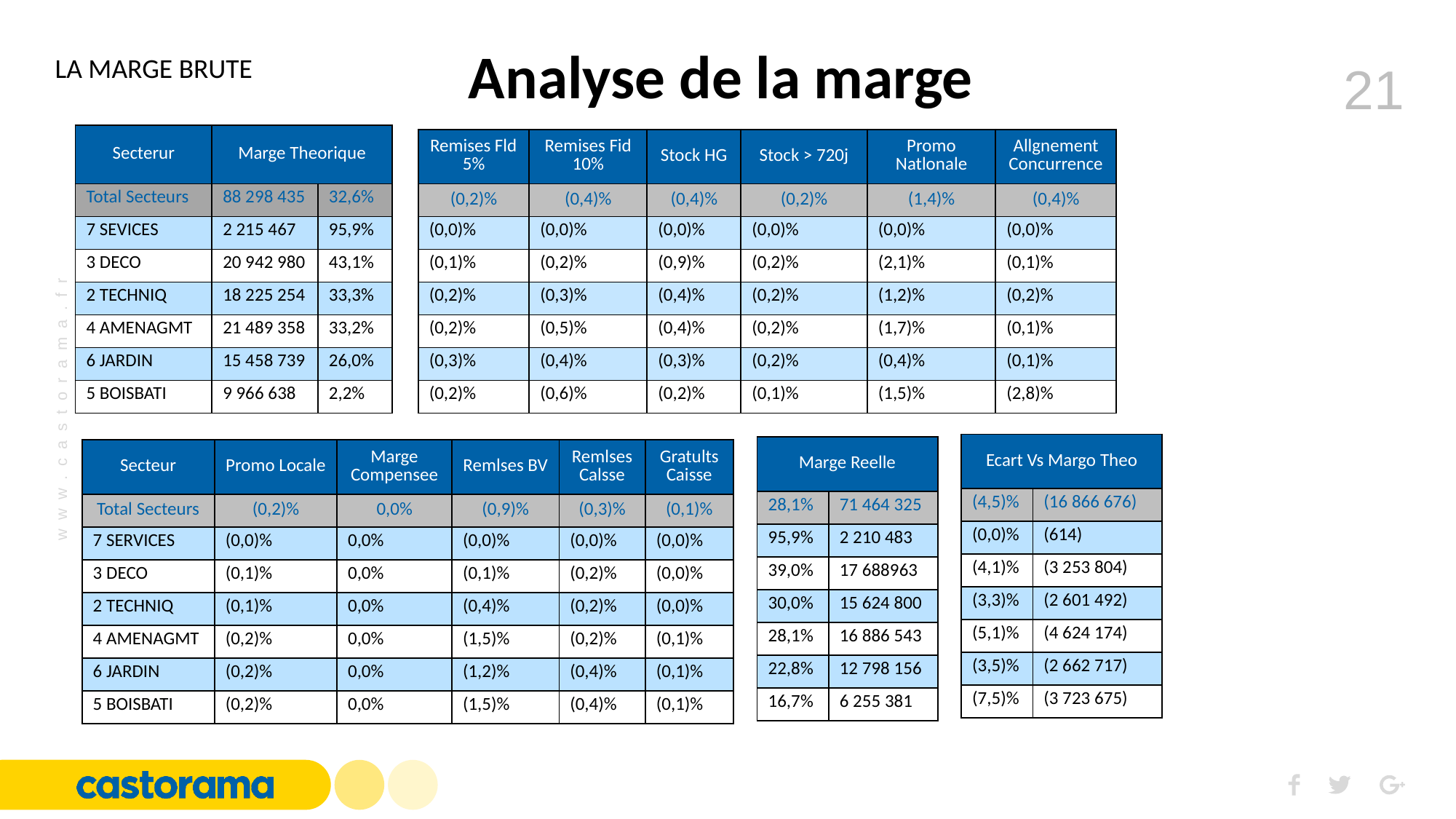

Analyse de la marge
LA MARGE BRUTE
| Secterur | Marge Theorique |  |
| --- | --- | --- |
| Total Secteurs | 88 298 435 | 32,6% |
| 7 SEVICES | 2 215 467 | 95,9% |
| 3 DECO | 20 942 980 | 43,1% |
| 2 TECHNIQ | 18 225 254 | 33,3% |
| 4 AMENAGMT | 21 489 358 | 33,2% |
| 6 JARDIN | 15 458 739 | 26,0% |
| 5 BOISBATI | 9 966 638 | 2,2% |
| Remises Fld 5% | Remises Fid 10% | Stock HG | Stock > 720j | Promo Natlonale | Allgnement Concurrence |
| --- | --- | --- | --- | --- | --- |
| (0,2)% | (0,4)% | (0,4)% | (0,2)% | (1,4)% | (0,4)% |
| (0,0)% | (0,0)% | (0,0)% | (0,0)% | (0,0)% | (0,0)% |
| (0,1)% | (0,2)% | (0,9)% | (0,2)% | (2,1)% | (0,1)% |
| (0,2)% | (0,3)% | (0,4)% | (0,2)% | (1,2)% | (0,2)% |
| (0,2)% | (0,5)% | (0,4)% | (0,2)% | (1,7)% | (0,1)% |
| (0,3)% | (0,4)% | (0,3)% | (0,2)% | (0,4)% | (0,1)% |
| (0,2)% | (0,6)% | (0,2)% | (0,1)% | (1,5)% | (2,8)% |
| Ecart Vs Margo Theo |  |
| --- | --- |
| (4,5)% | (16 866 676) |
| (0,0)% | (614) |
| (4,1)% | (3 253 804) |
| (3,3)% | (2 601 492) |
| (5,1)% | (4 624 174) |
| (3,5)% | (2 662 717) |
| (7,5)% | (3 723 675) |
| Marge Reelle |  |
| --- | --- |
| 28,1% | 71 464 325 |
| 95,9% | 2 210 483 |
| 39,0% | 17 688963 |
| 30,0% | 15 624 800 |
| 28,1% | 16 886 543 |
| 22,8% | 12 798 156 |
| 16,7% | 6 255 381 |
| Secteur | Promo Locale | Marge Compensee | Remlses BV | Remlses Calsse | Gratults Caisse |
| --- | --- | --- | --- | --- | --- |
| Total Secteurs | (0,2)% | 0,0% | (0,9)% | (0,3)% | (0,1)% |
| 7 SERVICES | (0,0)% | 0,0% | (0,0)% | (0,0)% | (0,0)% |
| 3 DECO | (0,1)% | 0,0% | (0,1)% | (0,2)% | (0,0)% |
| 2 TECHNIQ | (0,1)% | 0,0% | (0,4)% | (0,2)% | (0,0)% |
| 4 AMENAGMT | (0,2)% | 0,0% | (1,5)% | (0,2)% | (0,1)% |
| 6 JARDIN | (0,2)% | 0,0% | (1,2)% | (0,4)% | (0,1)% |
| 5 BOISBATI | (0,2)% | 0,0% | (1,5)% | (0,4)% | (0,1)% |